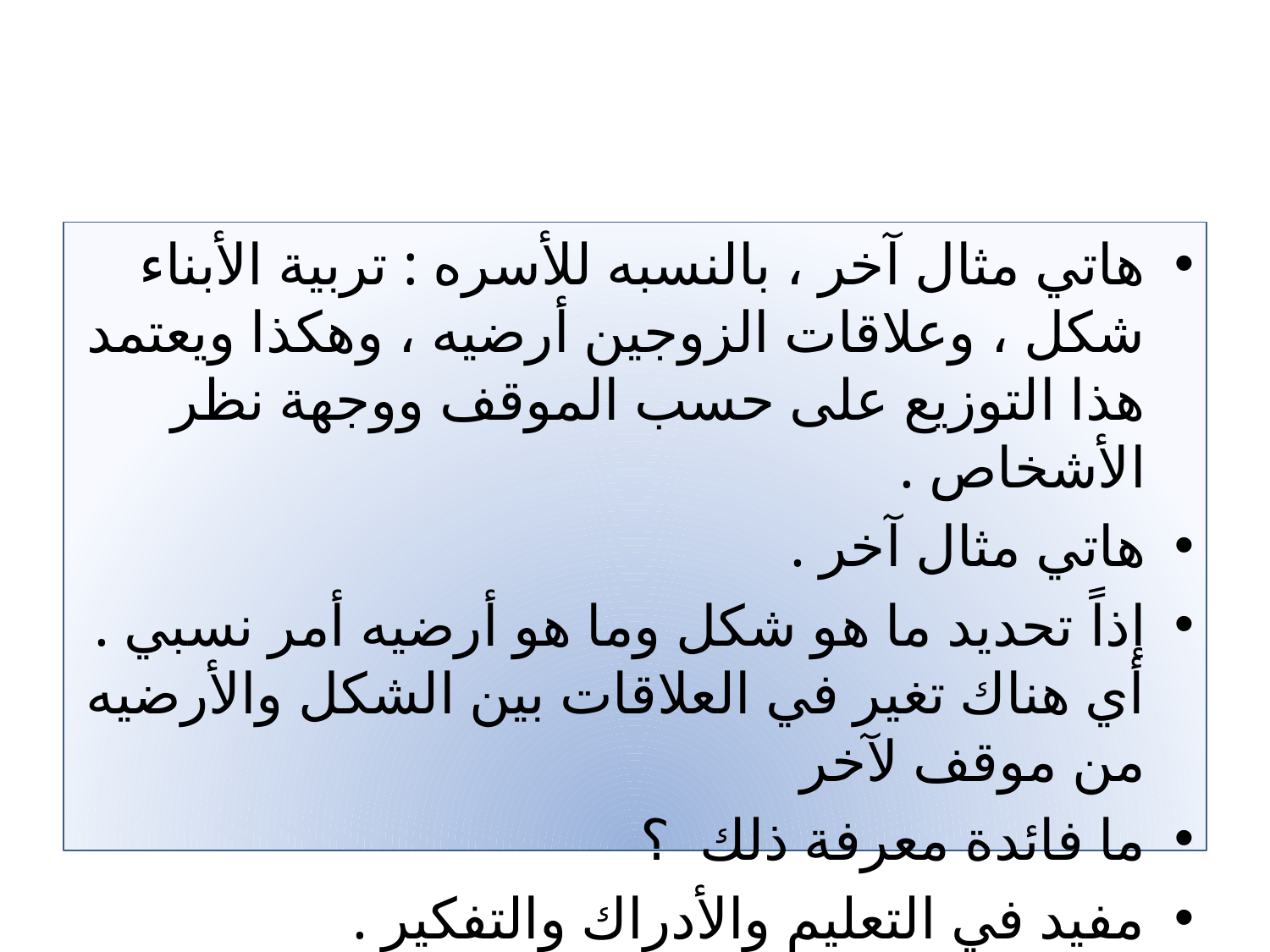

هاتي مثال آخر ، بالنسبه للأسره : تربية الأبناء شكل ، وعلاقات الزوجين أرضيه ، وهكذا ويعتمد هذا التوزيع على حسب الموقف ووجهة نظر الأشخاص .
هاتي مثال آخر .
إذاً تحديد ما هو شكل وما هو أرضيه أمر نسبي . أي هناك تغير في العلاقات بين الشكل والأرضيه من موقف لآخر
ما فائدة معرفة ذلك  ؟
مفيد في التعليم والأدراك والتفكير .